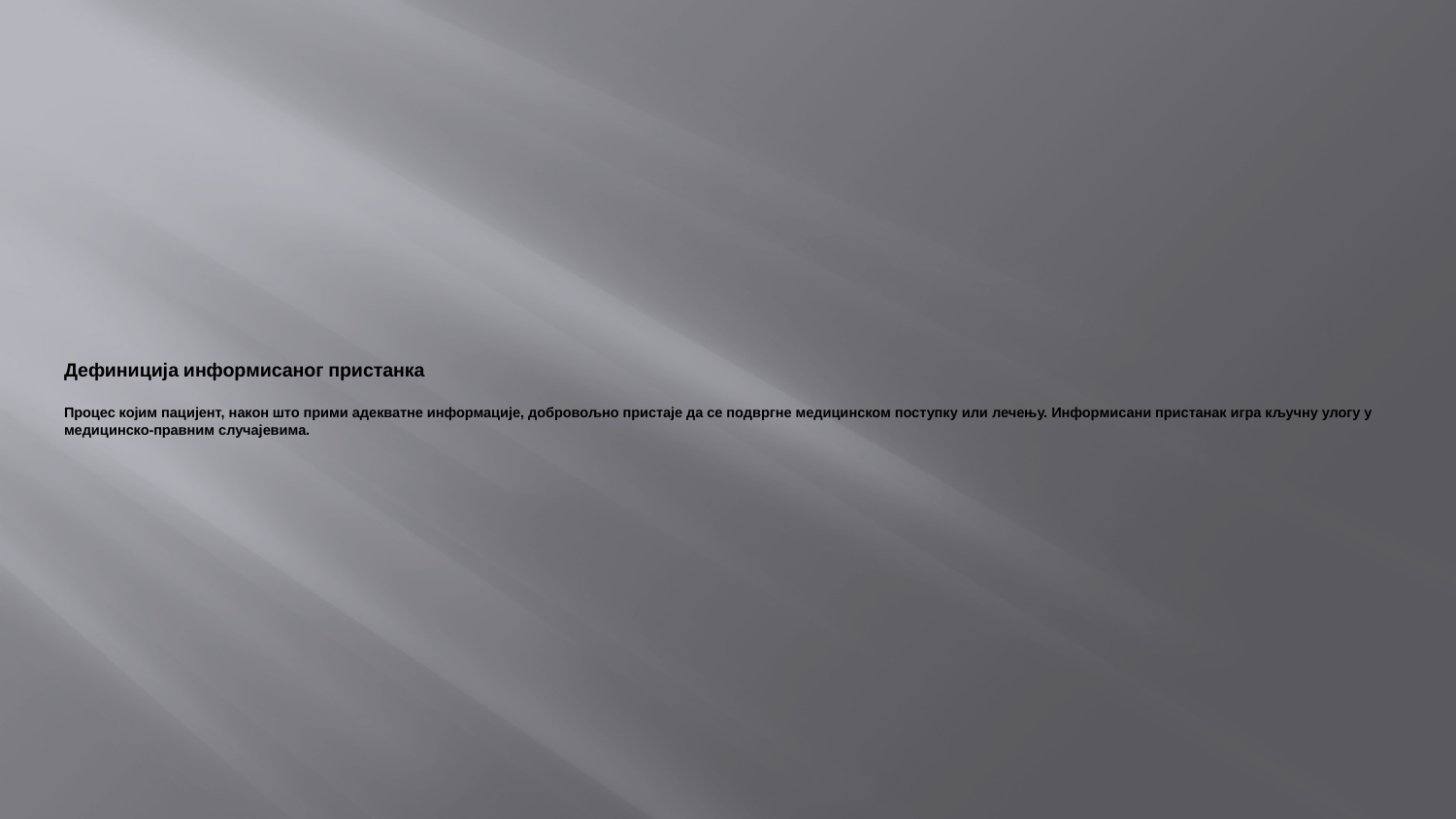

# Дефиниција информисаног пристанка Процес којим пацијент, након што прими адекватне информације, добровољно пристаје да се подвргне медицинском поступку или лечењу. Информисани пристанак игра кључну улогу у медицинско-правним случајевима.